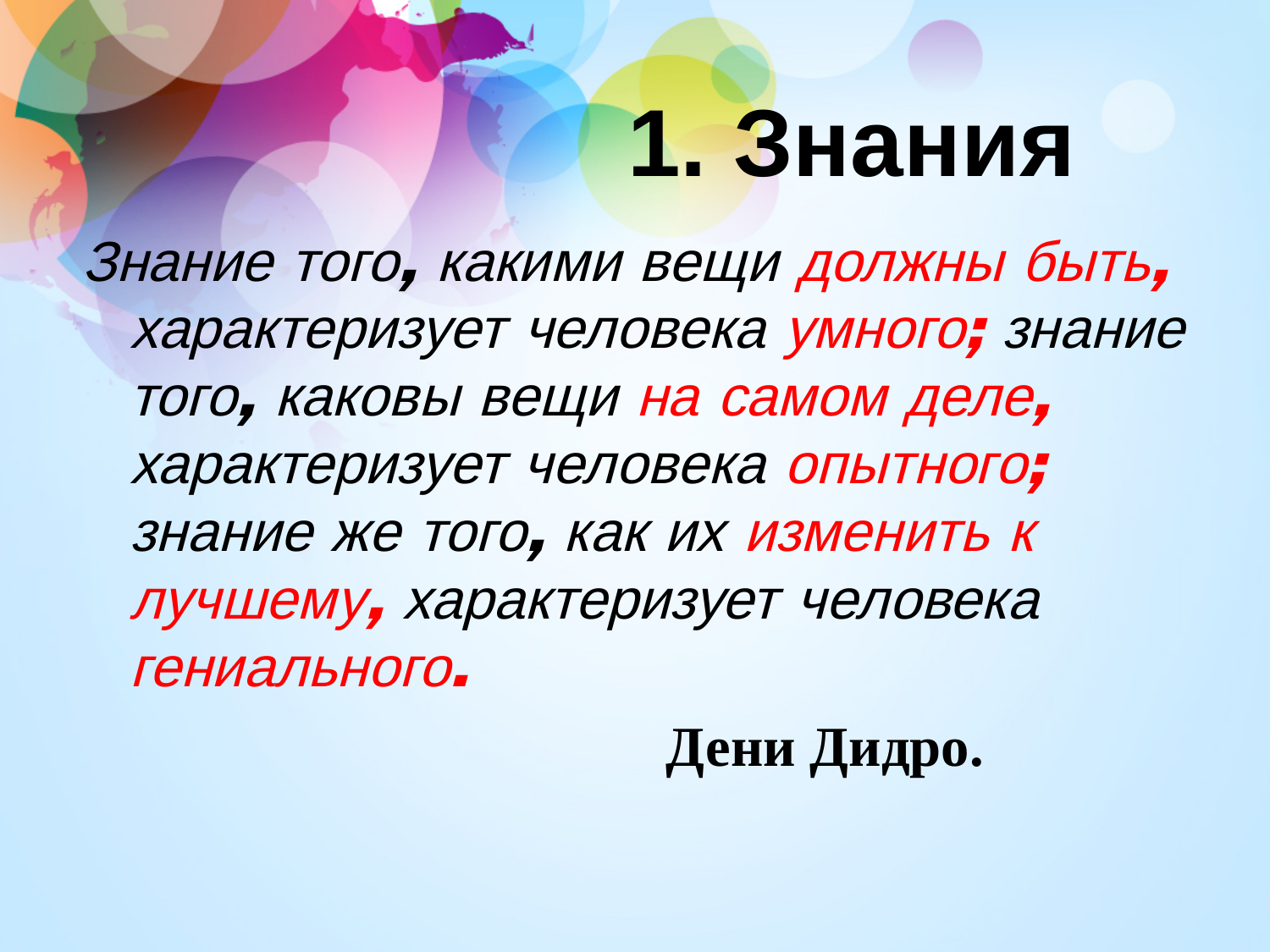

# 1. Знания
Знание того, какими вещи должны быть, характеризует человека умного; знание того, каковы вещи на самом деле, характеризует человека опытного; знание же того, как их изменить к лучшему, характеризует человека гениального.
                               Дени Дидро.